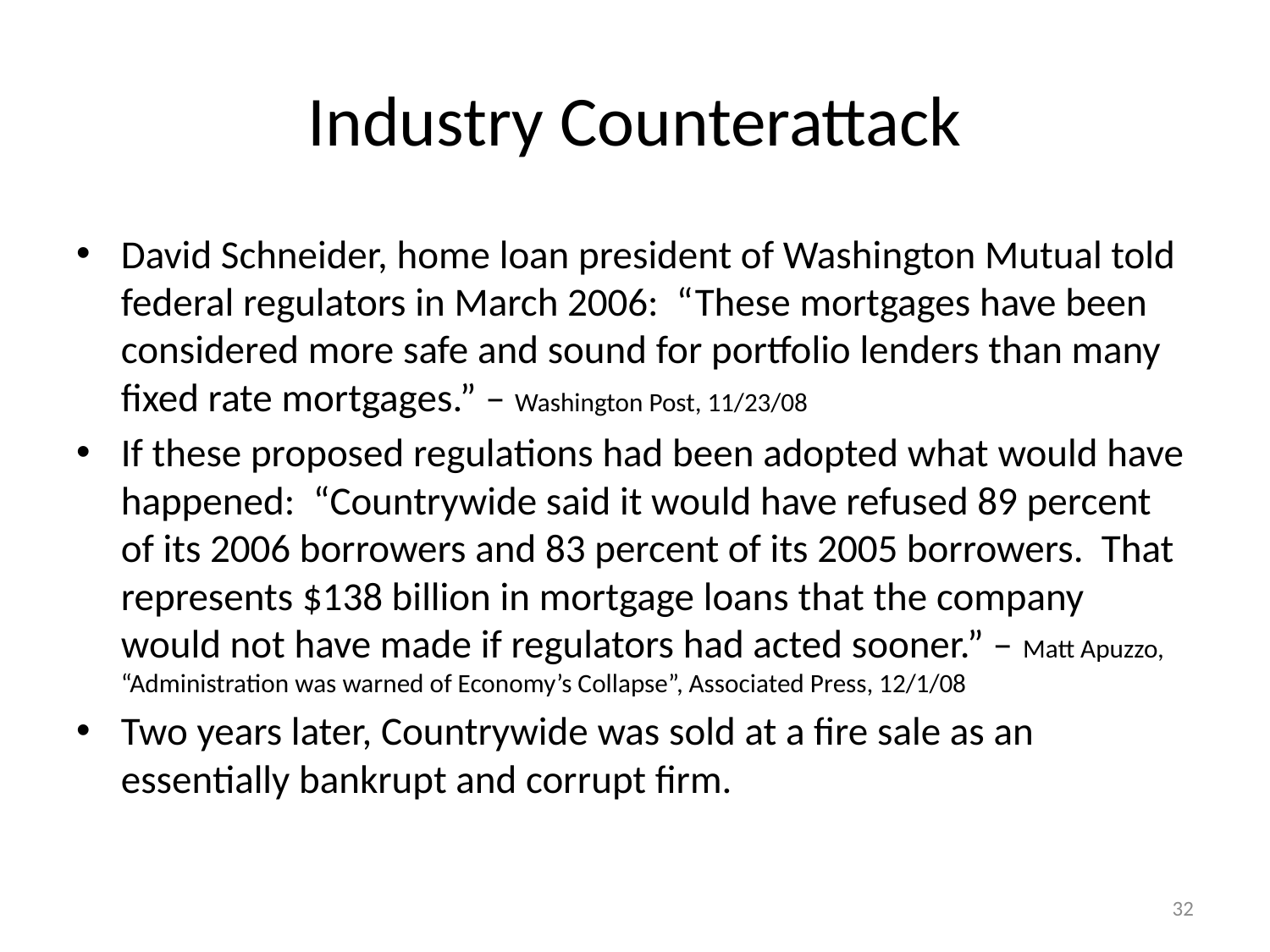

# Industry Counterattack
David Schneider, home loan president of Washington Mutual told federal regulators in March 2006:  “These mortgages have been considered more safe and sound for portfolio lenders than many fixed rate mortgages.” – Washington Post, 11/23/08
If these proposed regulations had been adopted what would have happened:  “Countrywide said it would have refused 89 percent of its 2006 borrowers and 83 percent of its 2005 borrowers.  That represents $138 billion in mortgage loans that the company would not have made if regulators had acted sooner.” – Matt Apuzzo,  “Administration was warned of Economy’s Collapse”, Associated Press, 12/1/08
Two years later, Countrywide was sold at a fire sale as an essentially bankrupt and corrupt firm.

32